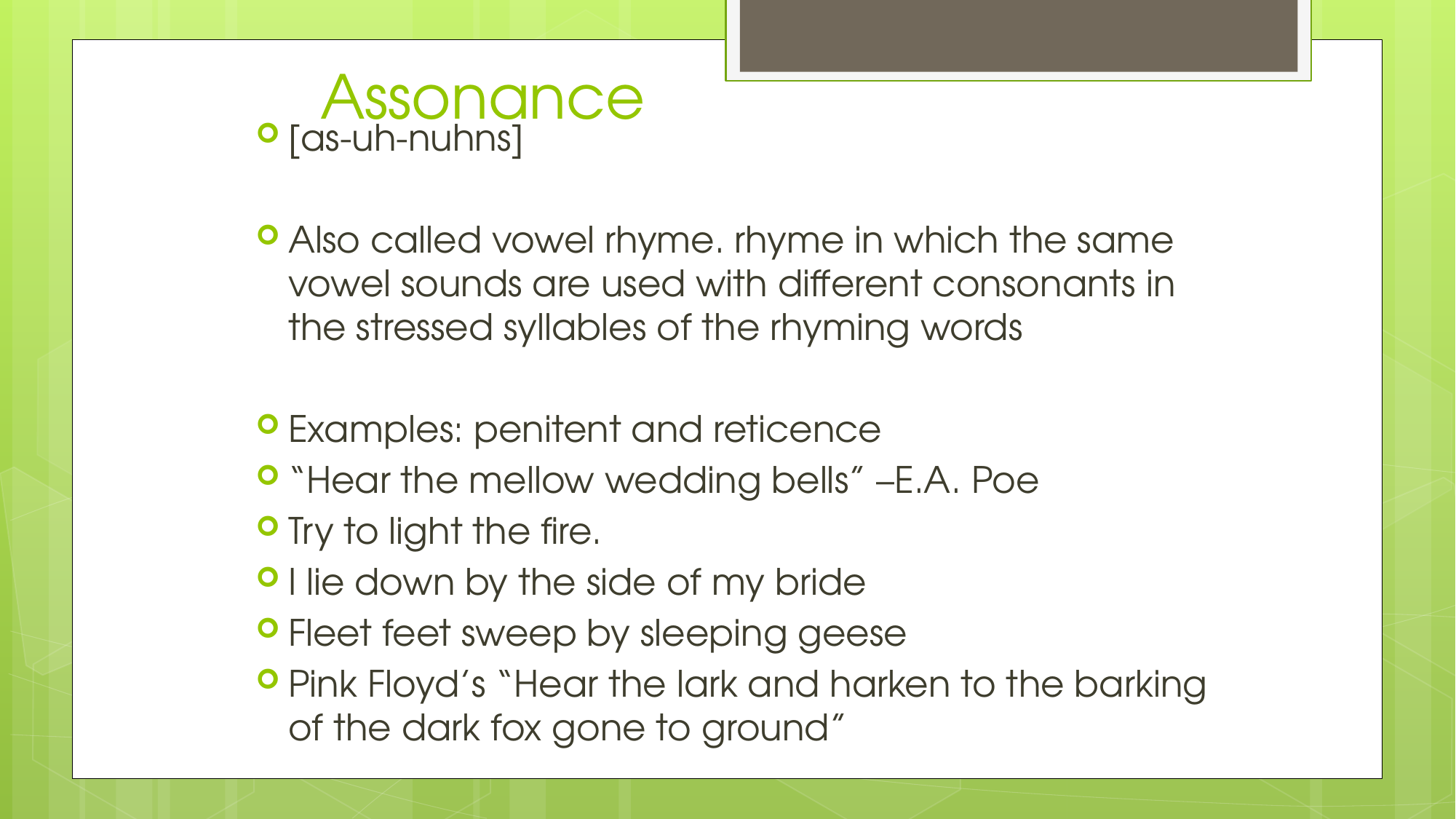

# Assonance
[as-uh-nuhns]

Also called vowel rhyme. rhyme in which the same vowel sounds are used with different consonants in the stressed syllables of the rhyming words

Examples: penitent and reticence
“Hear the mellow wedding bells” –E.A. Poe
Try to light the fire.
I lie down by the side of my bride
Fleet feet sweep by sleeping geese
Pink Floyd’s “Hear the lark and harken to the barking of the dark fox gone to ground”